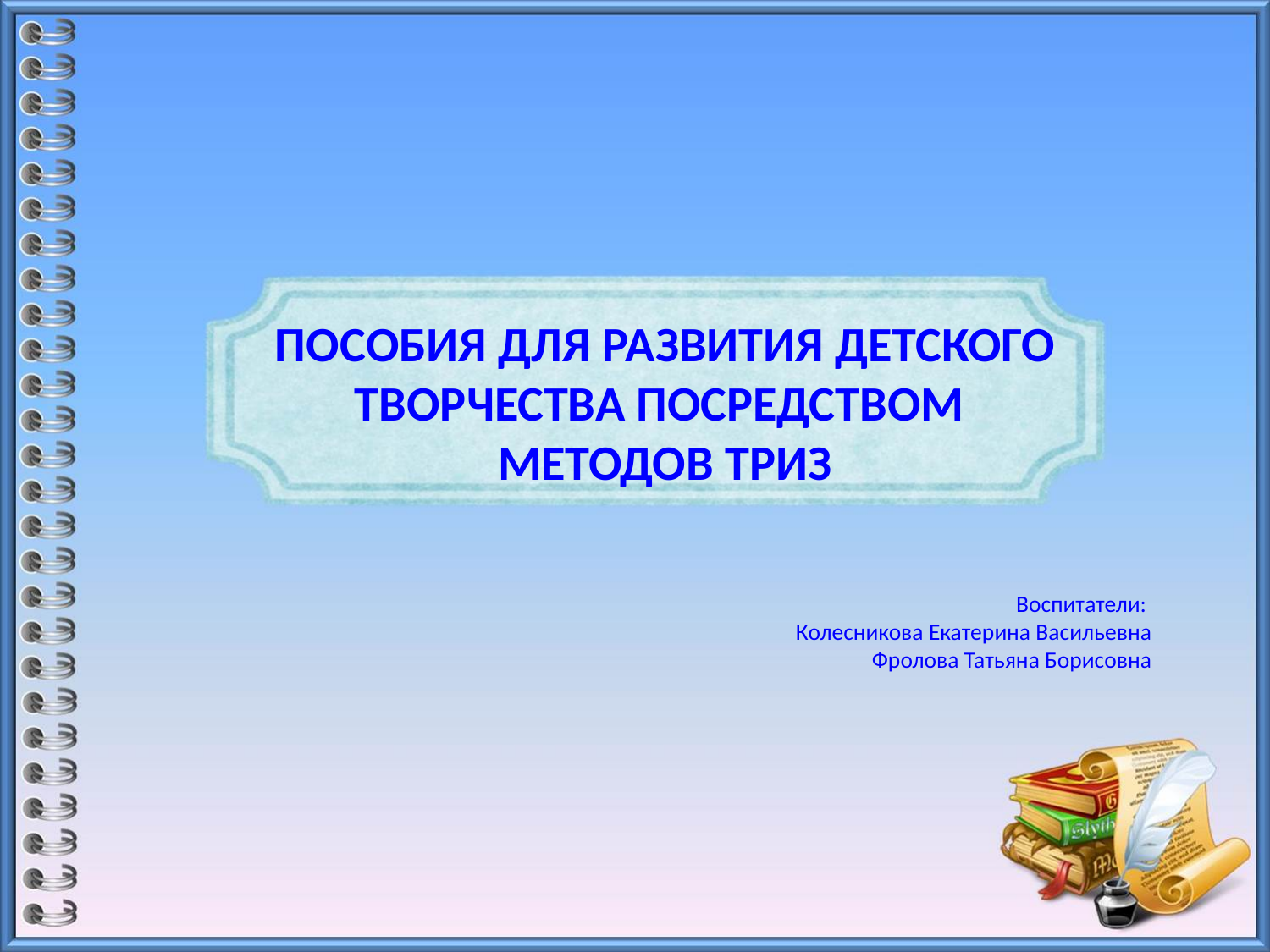

Пособия ДЛЯ РАЗВИТИЯ ДЕТСКОГО ТВОРЧЕСТВА ПОСРЕДСТВОМ
МЕТОДОВ ТРИЗ
# Воспитатели: Колесникова Екатерина Васильевна Фролова Татьяна Борисовна